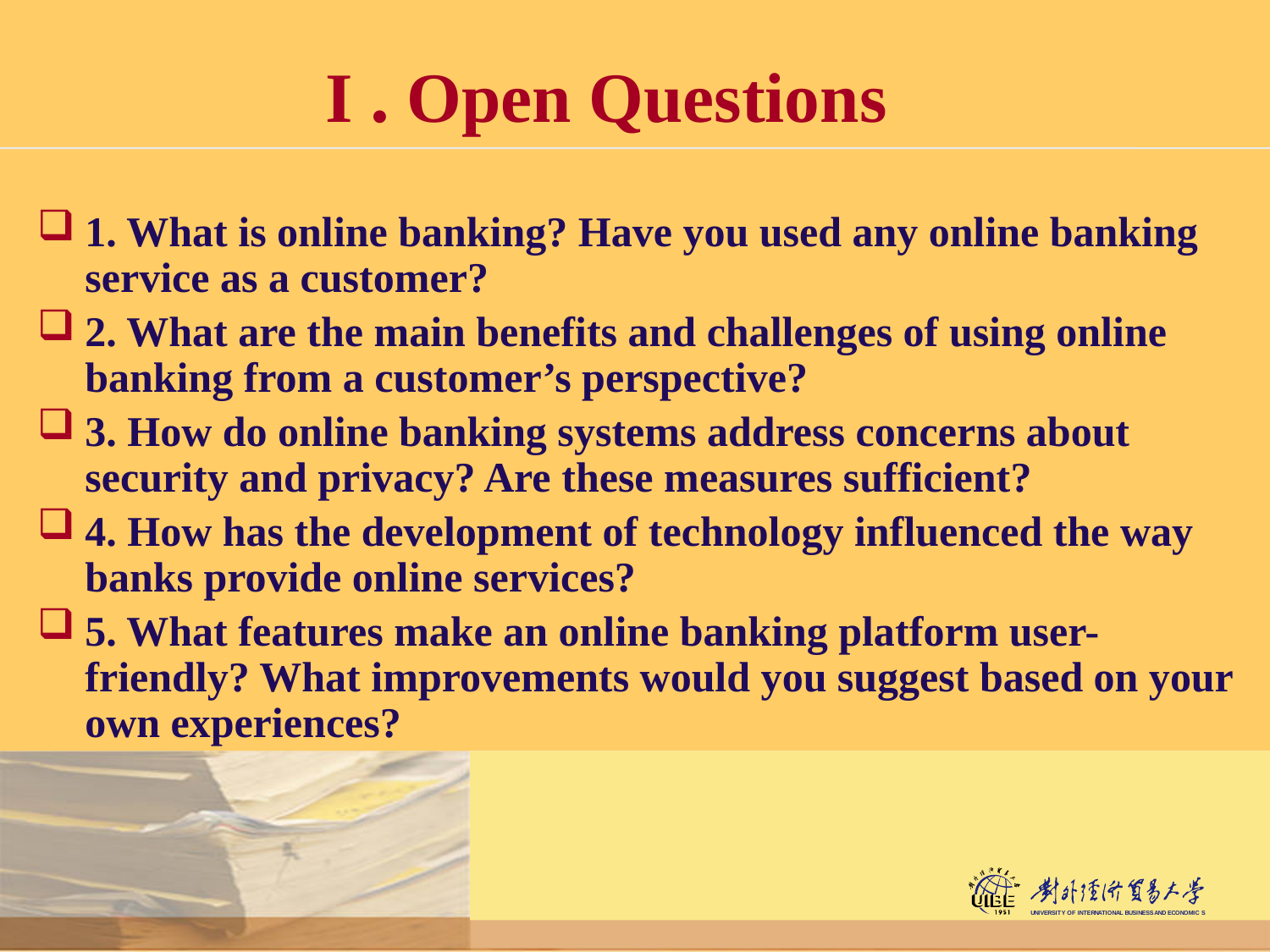

# I . Open Questions

1. What is online banking? Have you used any online banking service as a customer?
2. What are the main benefits and challenges of using online banking from a customer’s perspective?
3. How do online banking systems address concerns about security and privacy? Are these measures sufficient?
4. How has the development of technology influenced the way banks provide online services?
5. What features make an online banking platform user-friendly? What improvements would you suggest based on your own experiences?